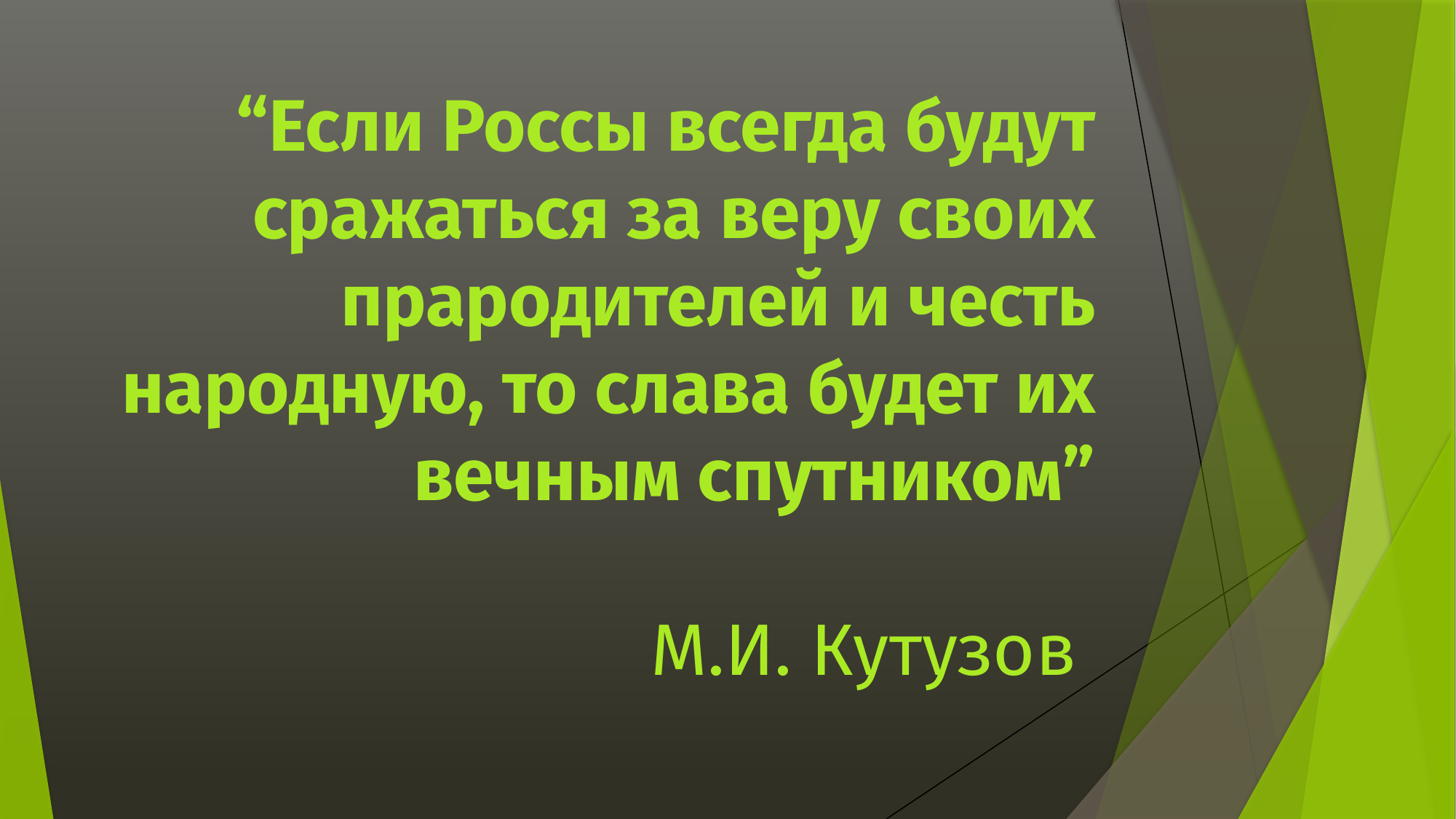

# “Если Россы всегда будут сражаться за веру своих прародителей и честь народную, то слава будет их вечным спутником” М.И. Кутузов